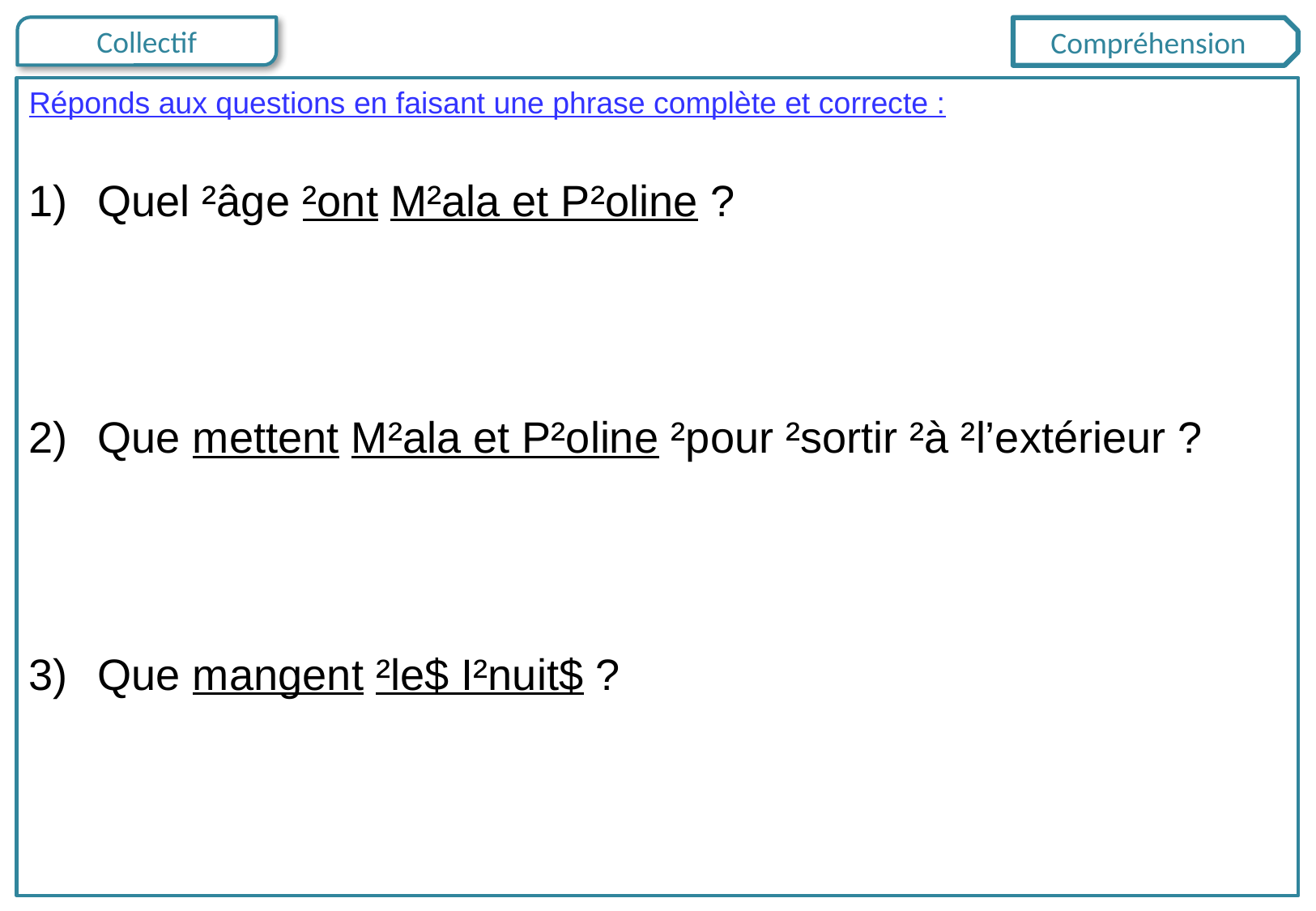

Compréhension
Réponds aux questions en faisant une phrase complète et correcte :
Quel ²âge ²ont M²ala et P²oline ?
Que mettent M²ala et P²oline ²pour ²sortir ²à ²l’extérieur ?
Que mangent ²le$ I²nuit$ ?